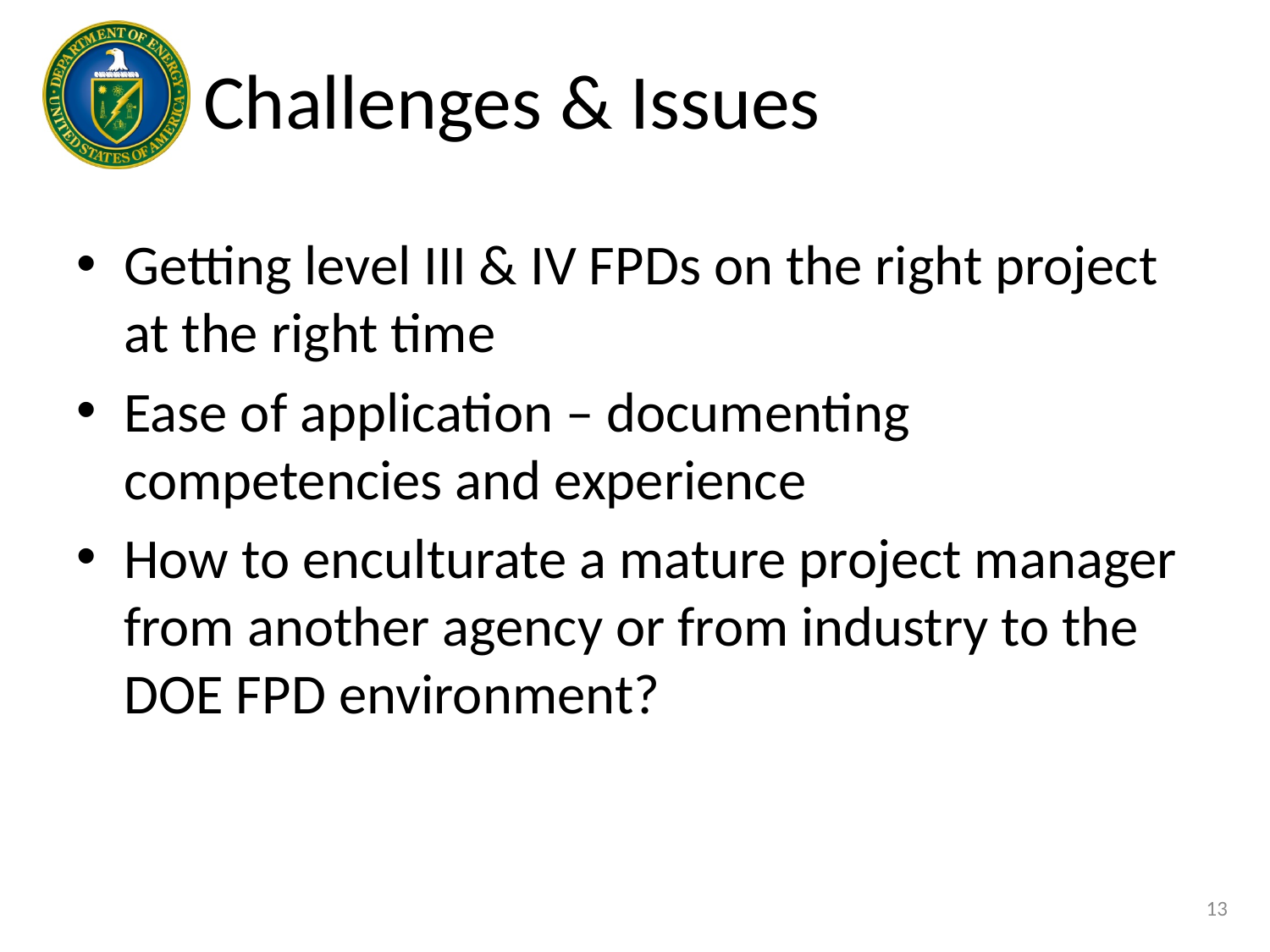

# Challenges & Issues
Getting level III & IV FPDs on the right project at the right time
Ease of application – documenting competencies and experience
How to enculturate a mature project manager from another agency or from industry to the DOE FPD environment?
13